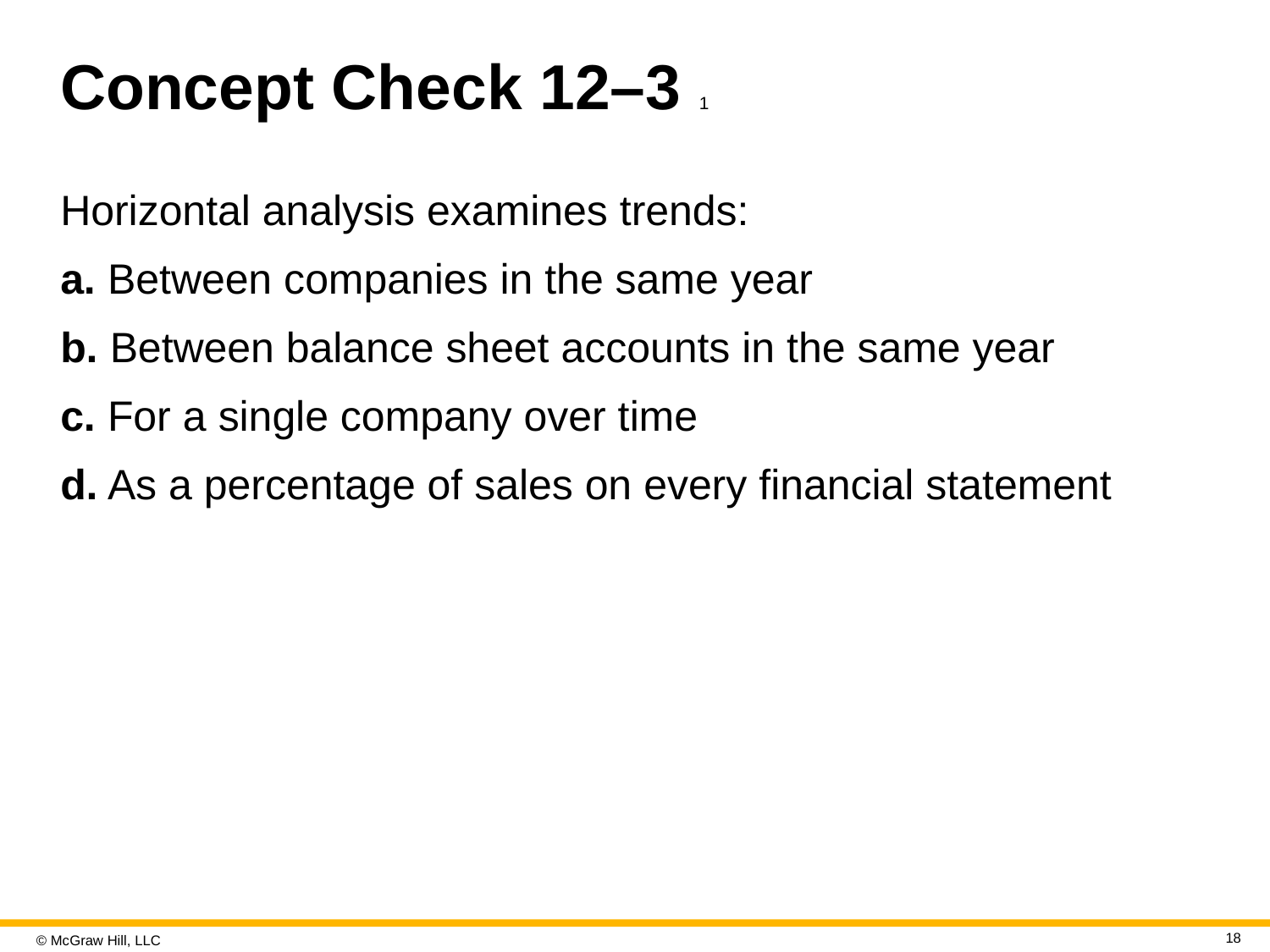

# Concept Check 12–3 1
Horizontal analysis examines trends:
a. Between companies in the same year
b. Between balance sheet accounts in the same year
c. For a single company over time
d. As a percentage of sales on every financial statement
18